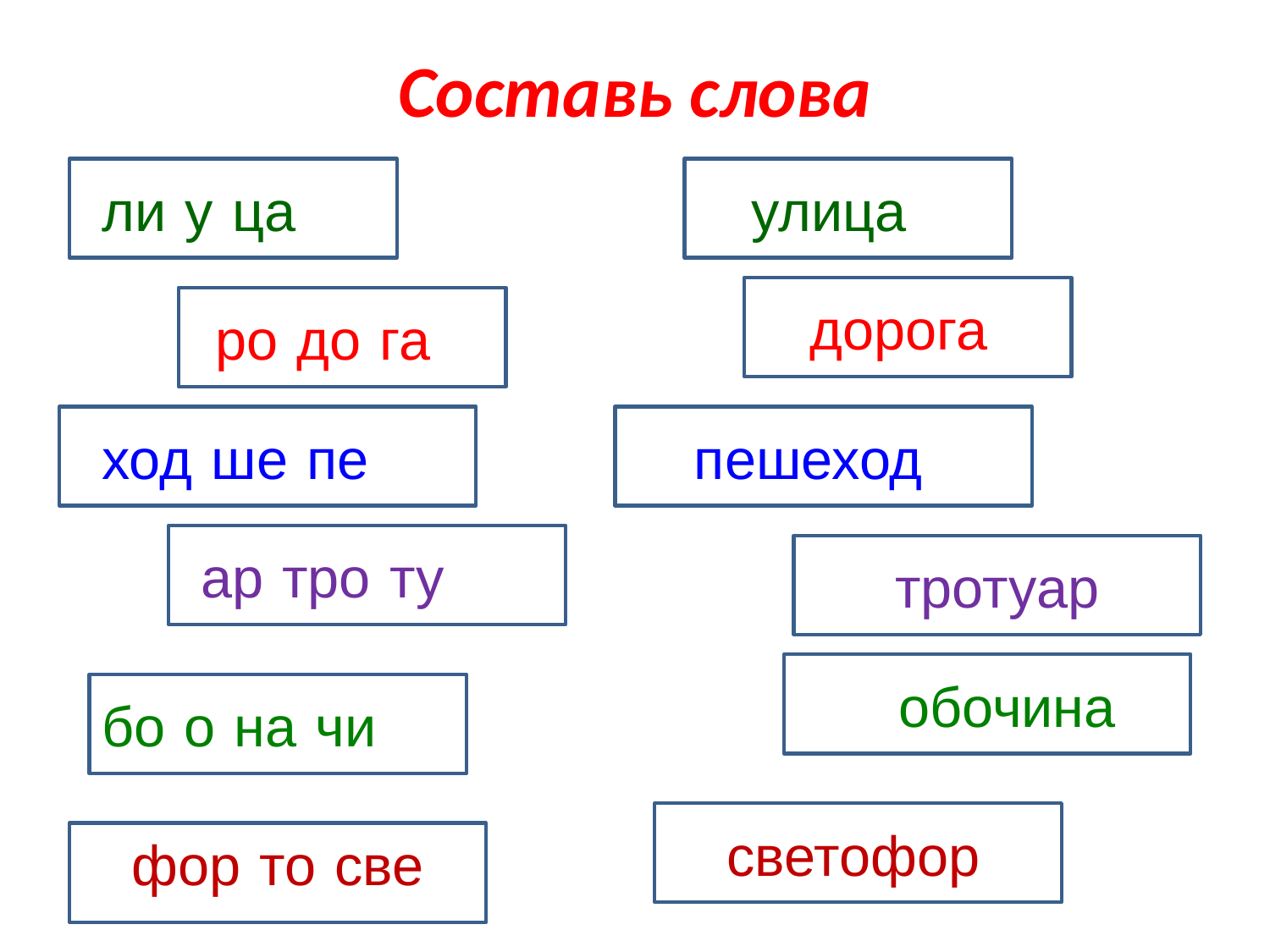

# Составь слова

ли у ца
улица

дорога
ро до га

ход ше пе
пешеход

ар тро ту

тротуар

обочина

бо о на чи

светофор

фор то све